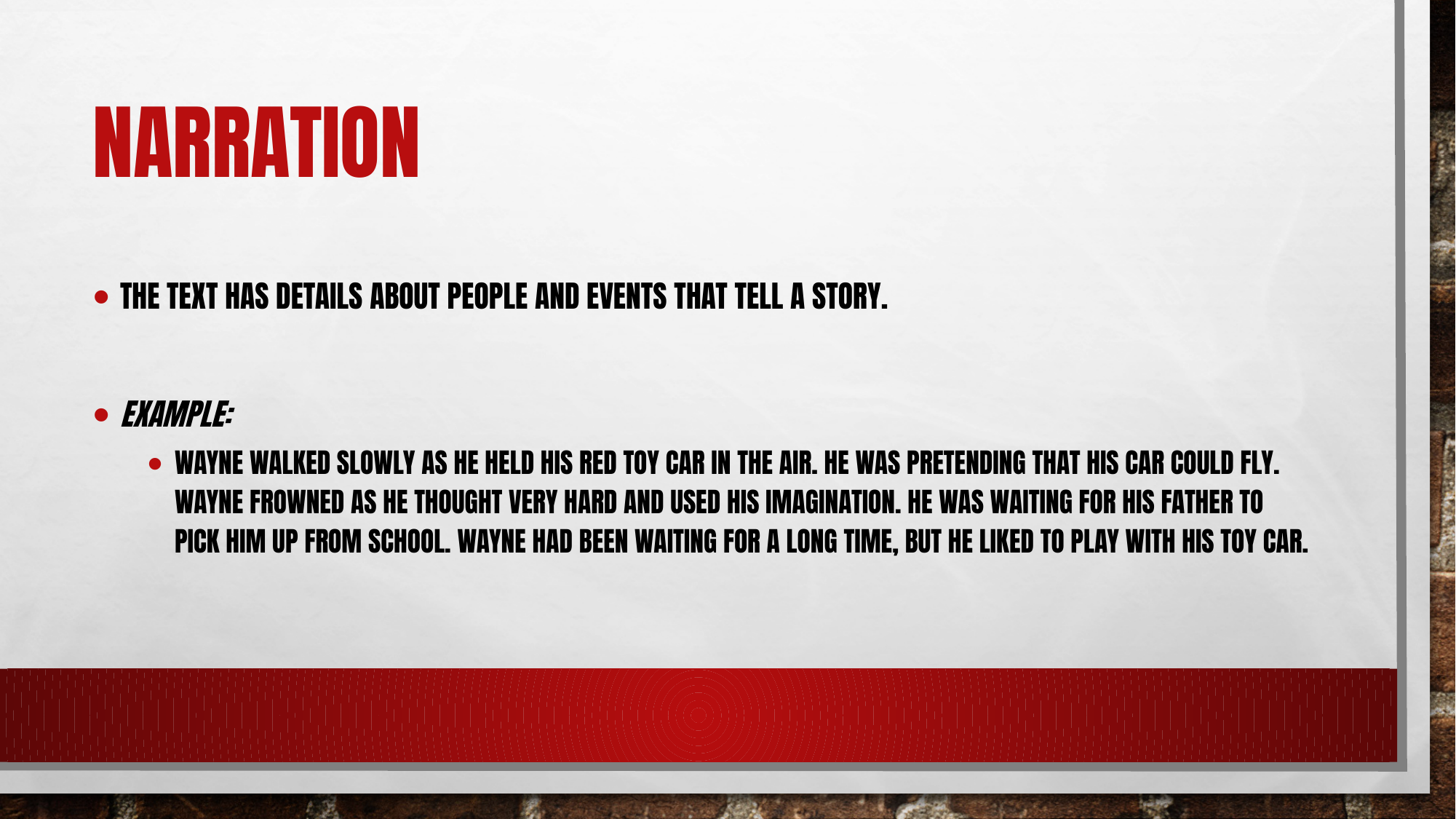

# Narration
The text has details about people and events that tell a story.

example:
Wayne walked slowly as he held his red toy car in the air. He was pretending that his car could fly. Wayne frowned as he thought very hard and used his imagination. He was waiting for his father to pick him up from school. Wayne had been waiting for a long time, but he liked to play with his toy car.